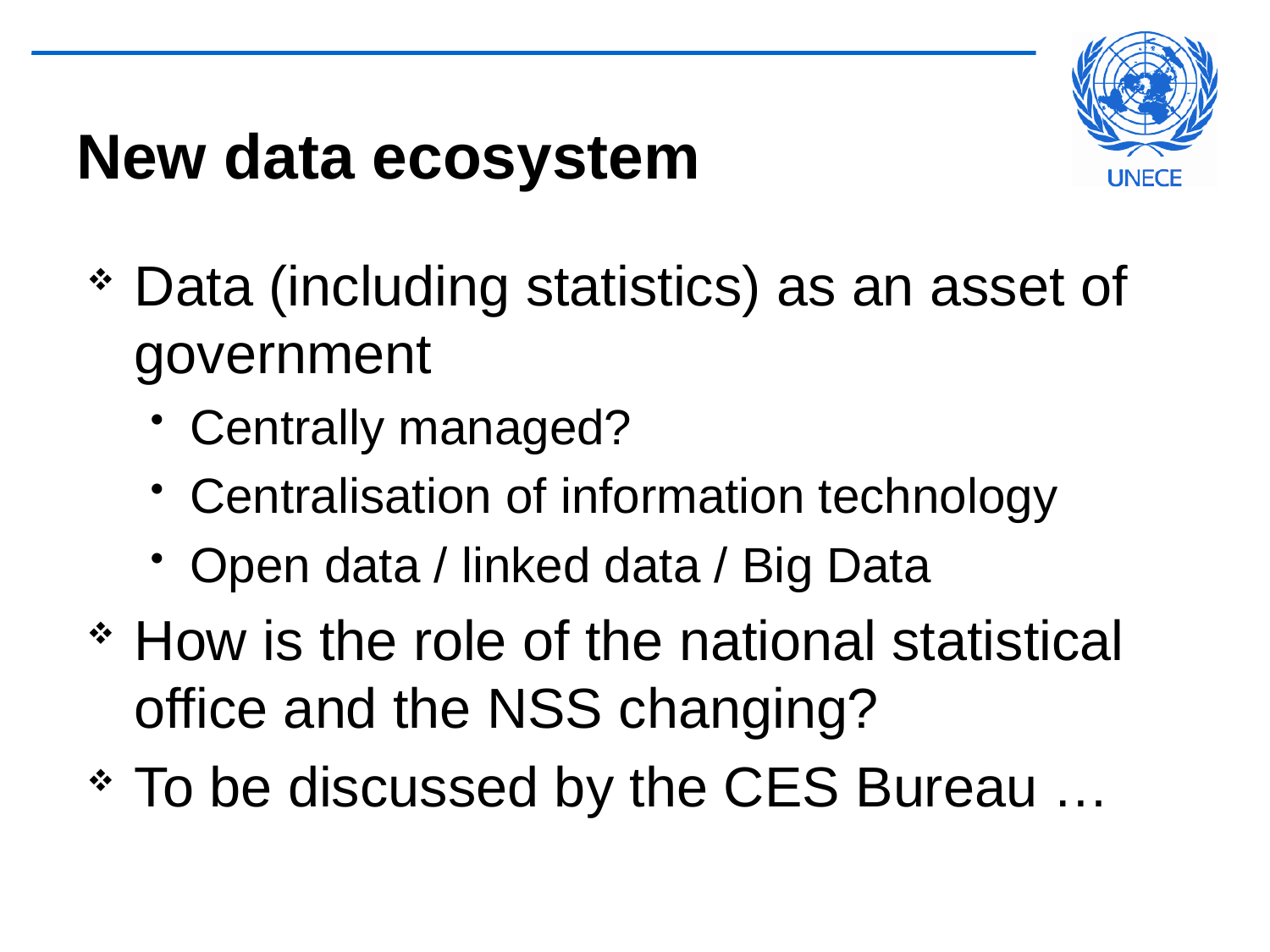

# New data ecosystem
Data (including statistics) as an asset of government
Centrally managed?
Centralisation of information technology
Open data / linked data / Big Data
How is the role of the national statistical office and the NSS changing?
To be discussed by the CES Bureau …